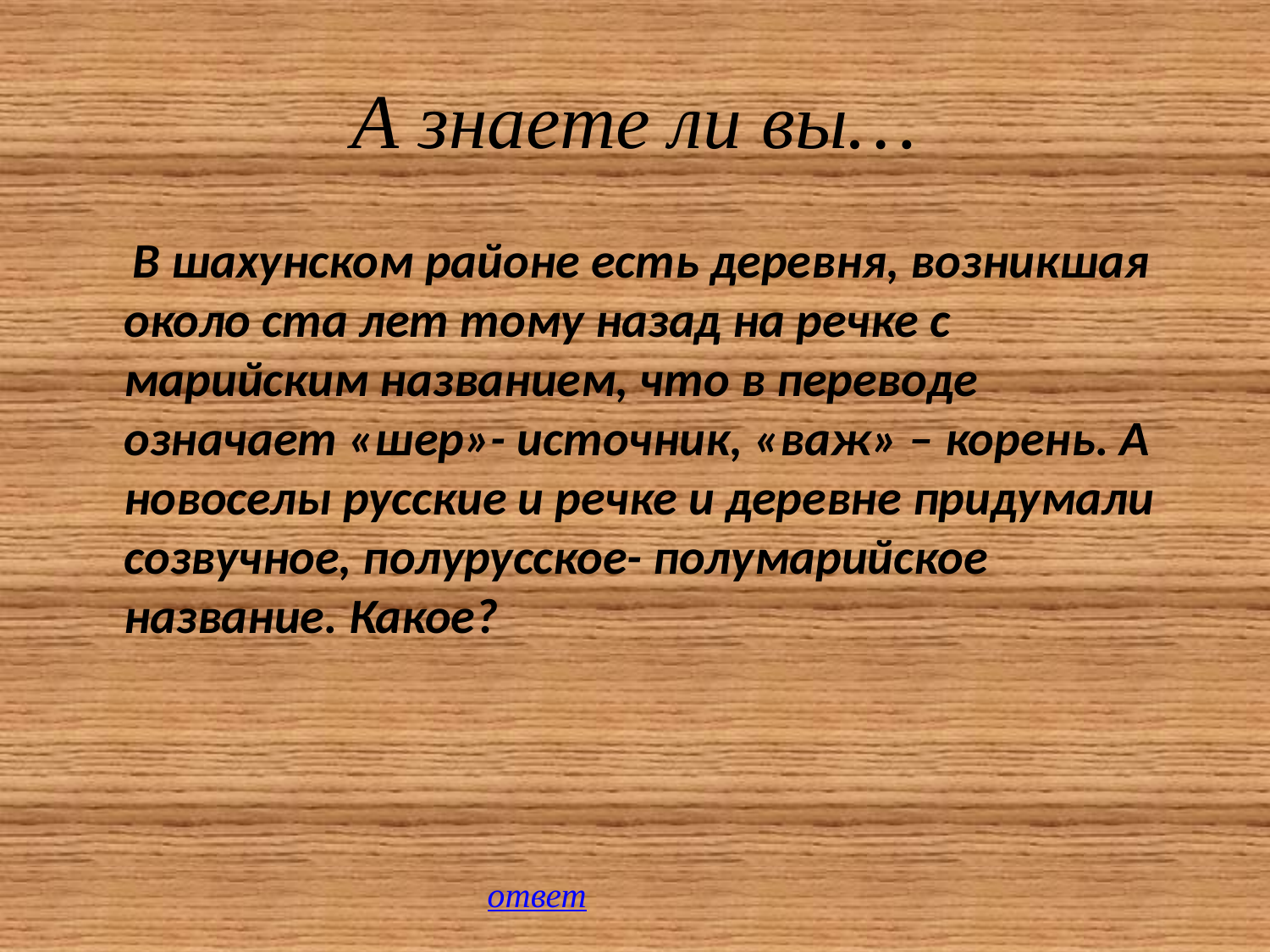

# А знаете ли вы…
     В шахунском районе есть деревня, возникшая около ста лет тому назад на речке с марийским названием, что в переводе означает «шер»- источник, «важ» – корень. А новоселы русские и речке и деревне придумали созвучное, полурусское- полумарийское название. Какое?

ответ